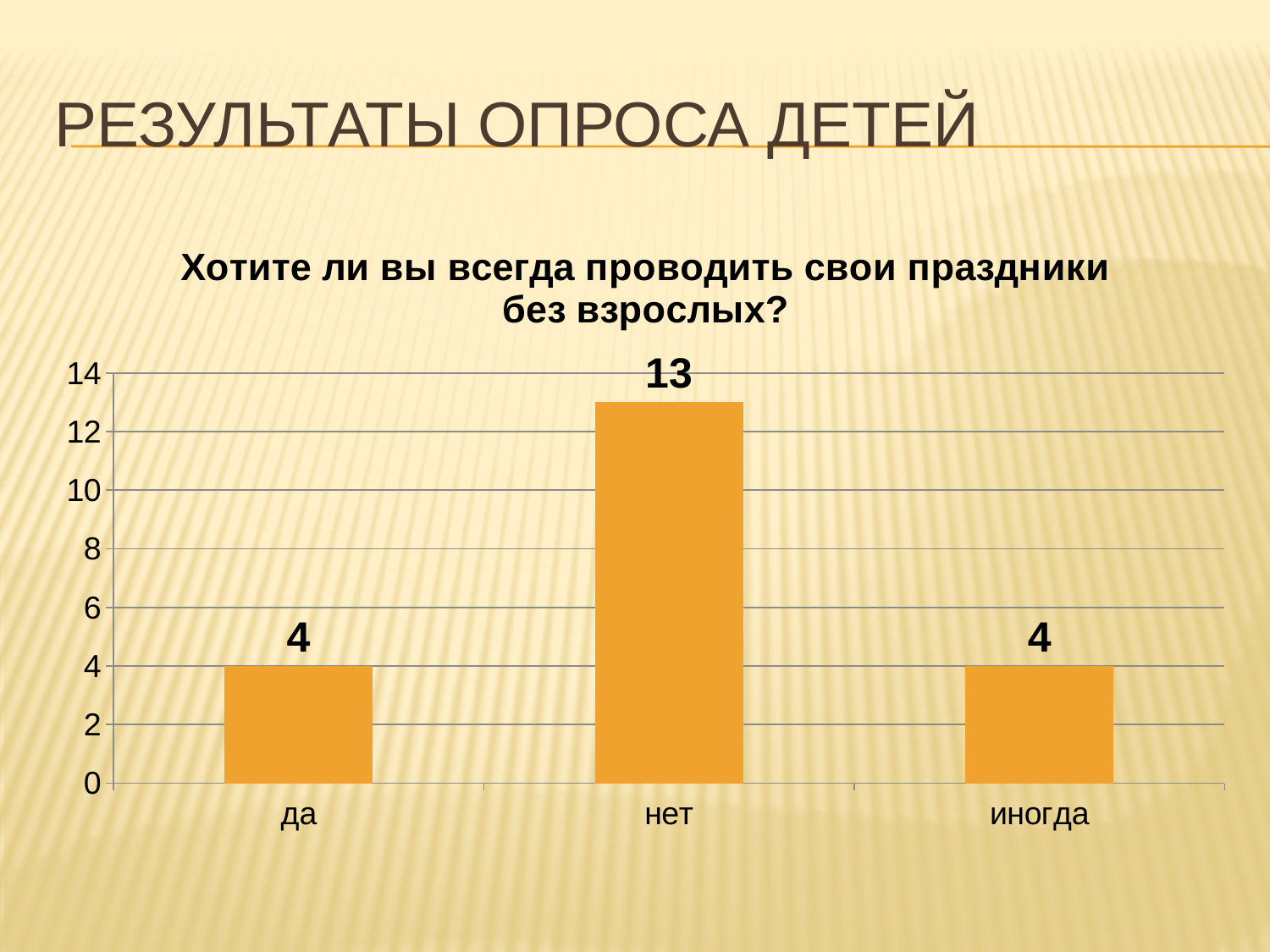

# Результаты опроса детей

### Chart:

| Category | Хотите ли вы всегда проводить свои праздники без взрослых? |
|---|---|
| да | 4.0 |
| нет | 13.0 |
| иногда | 4.0 |